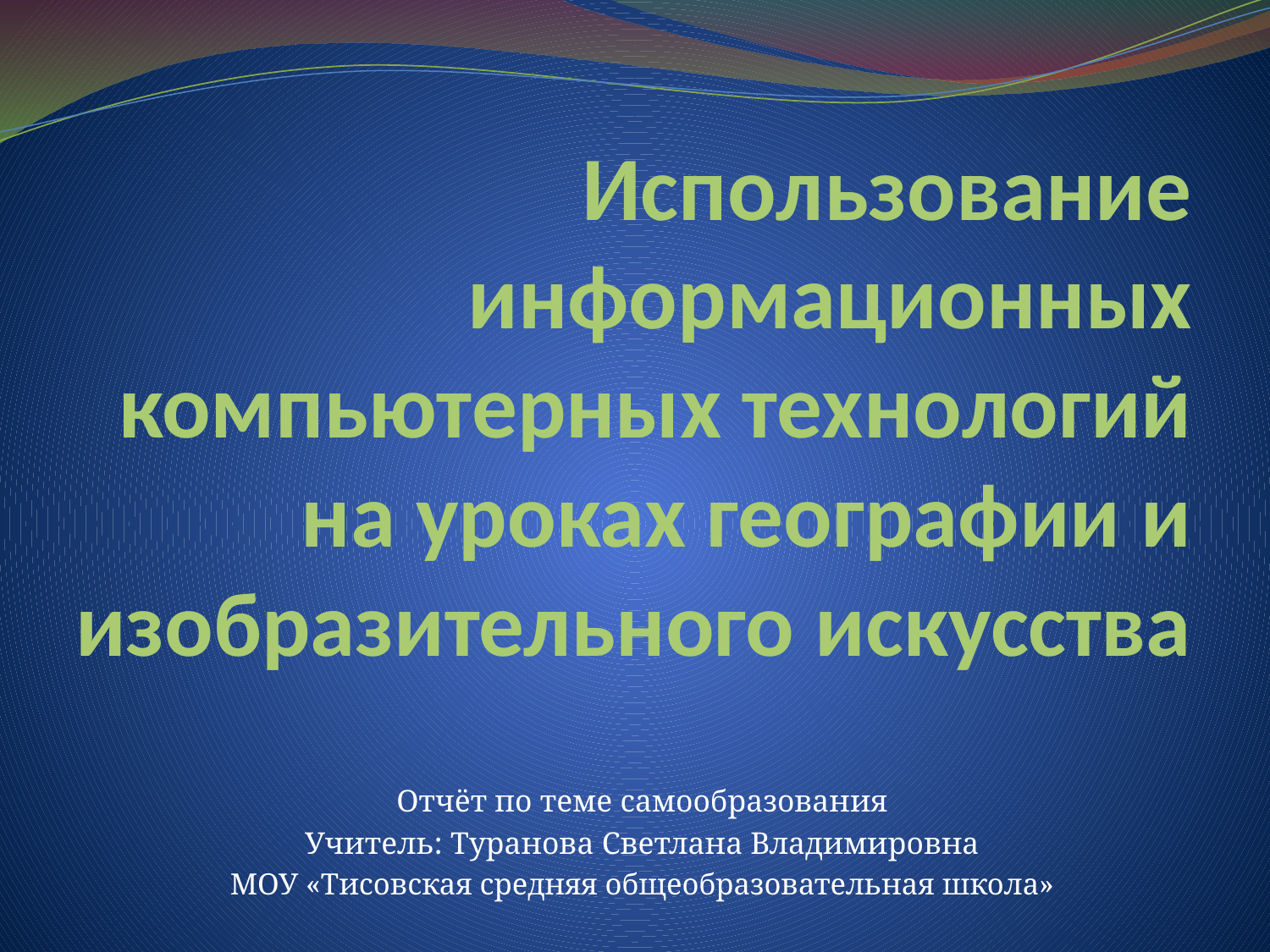

# Использование информационных компьютерных технологий на уроках географии и изобразительного искусства

Отчёт по теме самообразования
Учитель: Туранова Светлана Владимировна
МОУ «Тисовская средняя общеобразовательная школа»